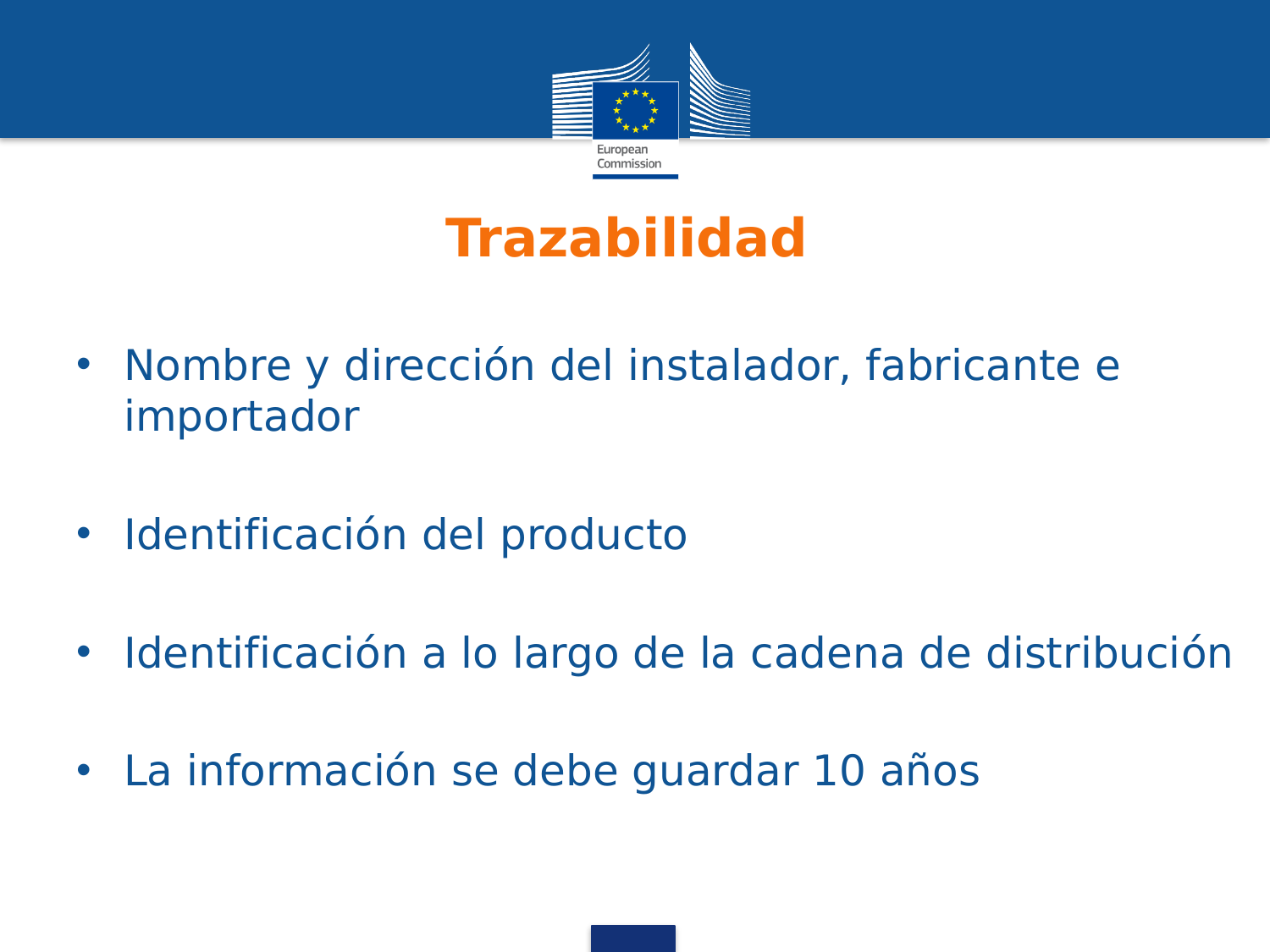

# Trazabilidad
Nombre y dirección del instalador, fabricante e importador

Identificación del producto

Identificación a lo largo de la cadena de distribución

La información se debe guardar 10 años